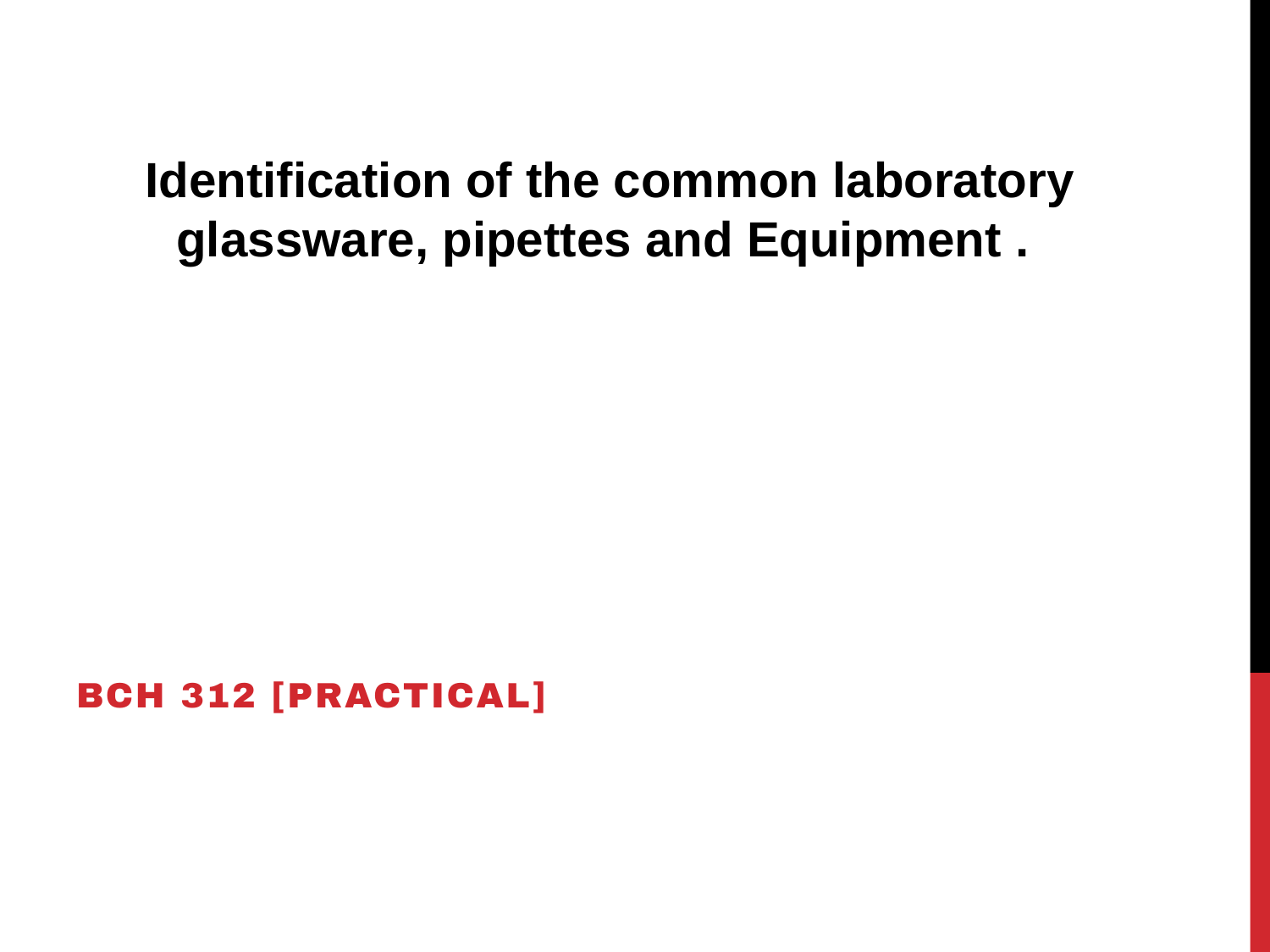

Identification of the common laboratory glassware, pipettes and Equipment .
BCH 312 [PRACTICAL]